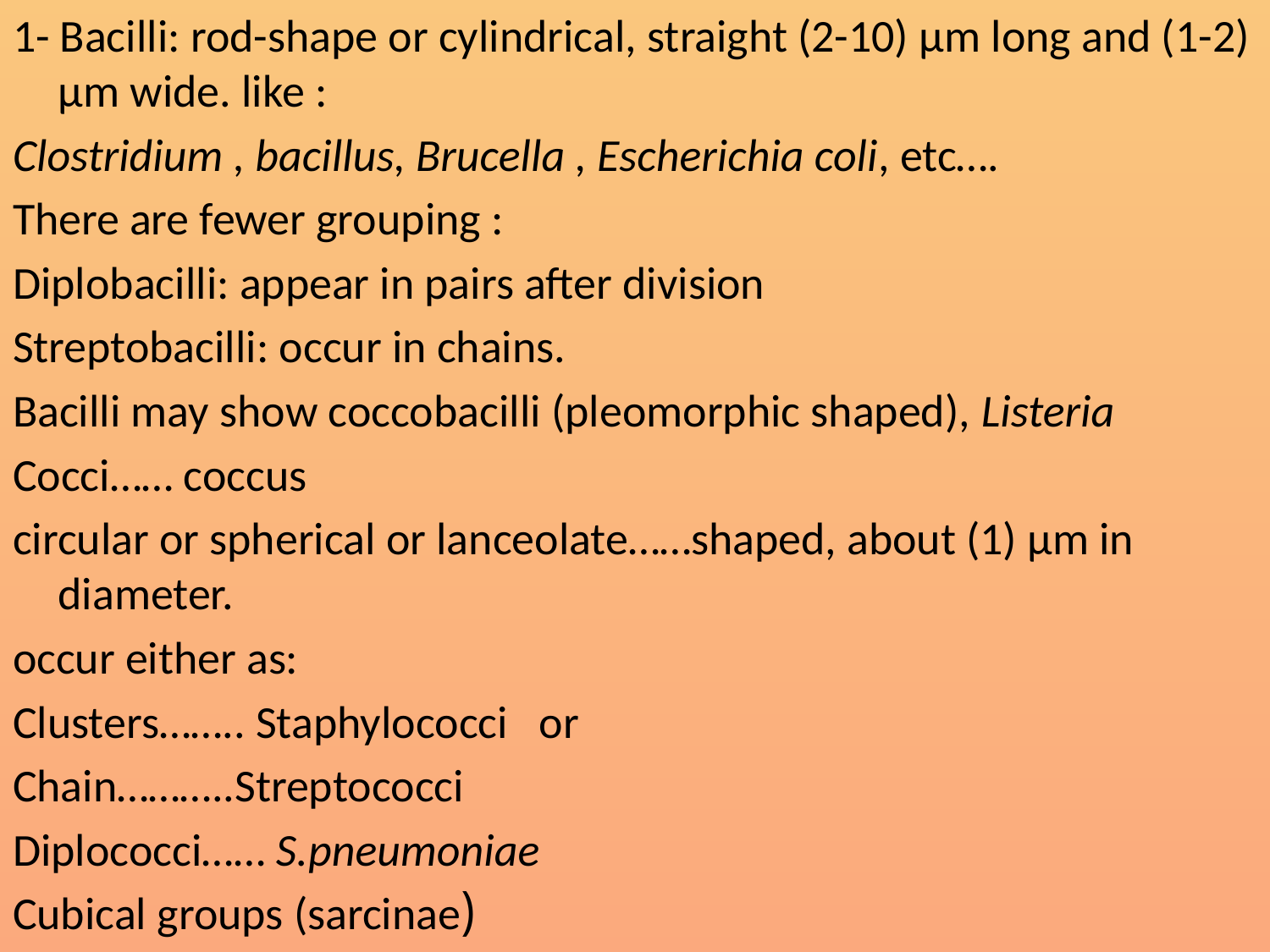

1- Bacilli: rod-shape or cylindrical, straight (2-10) µm long and (1-2) µm wide. like :
Clostridium , bacillus, Brucella , Escherichia coli, etc….
There are fewer grouping :
Diplobacilli: appear in pairs after division
Streptobacilli: occur in chains.
Bacilli may show coccobacilli (pleomorphic shaped), Listeria
Cocci…… coccus
circular or spherical or lanceolate……shaped, about (1) µm in diameter.
occur either as:
Clusters…….. Staphylococci   or
Chain………..Streptococci
Diplococci…… S.pneumoniae
(Cubical groups (sarcinae
#